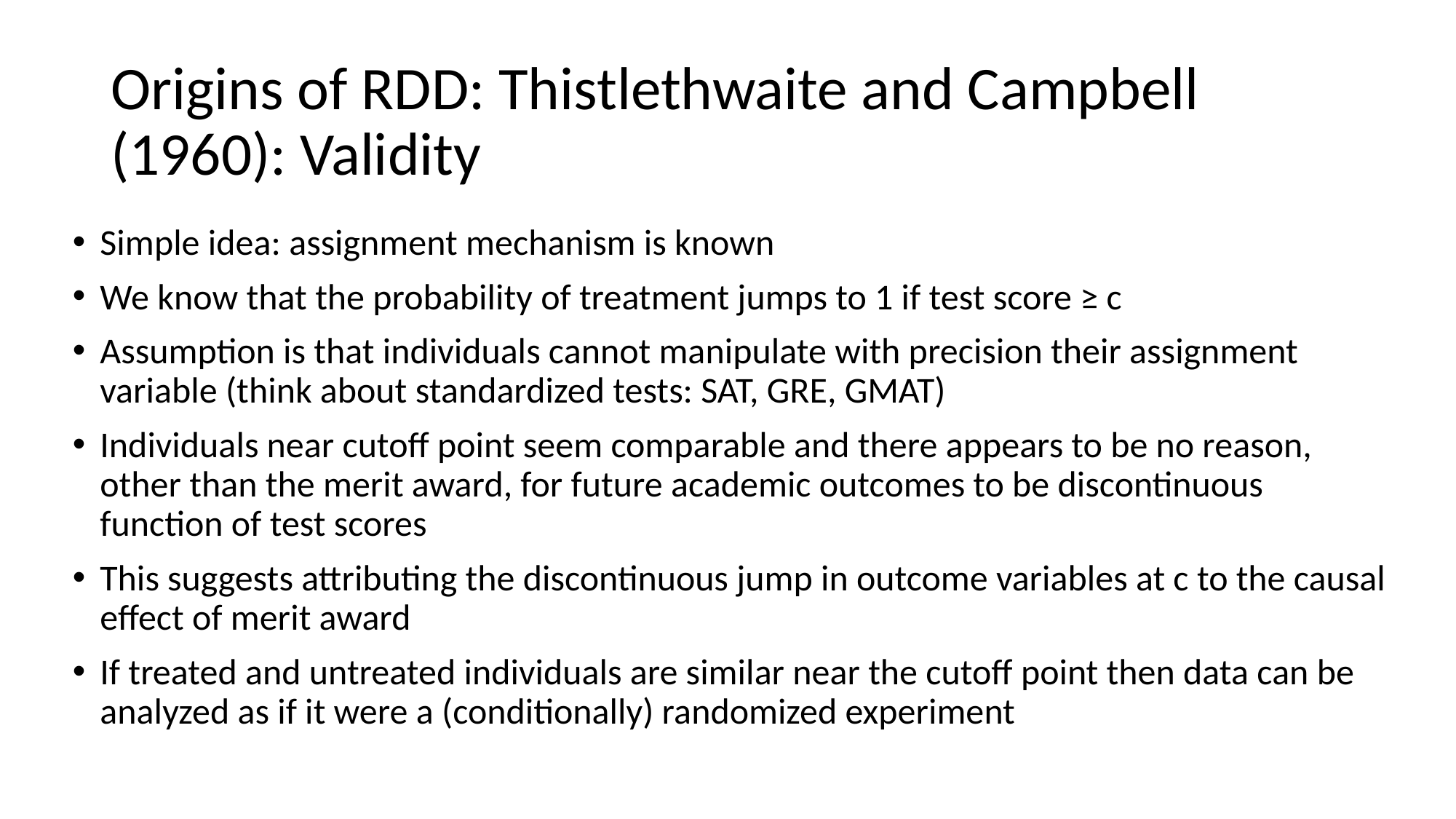

# Origins of RDD: Thistlethwaite and Campbell (1960): Validity
Simple idea: assignment mechanism is known
We know that the probability of treatment jumps to 1 if test score ≥ c
Assumption is that individuals cannot manipulate with precision their assignment variable (think about standardized tests: SAT, GRE, GMAT)
Individuals near cutoff point seem comparable and there appears to be no reason, other than the merit award, for future academic outcomes to be discontinuous function of test scores
This suggests attributing the discontinuous jump in outcome variables at c to the causal effect of merit award
If treated and untreated individuals are similar near the cutoff point then data can be analyzed as if it were a (conditionally) randomized experiment